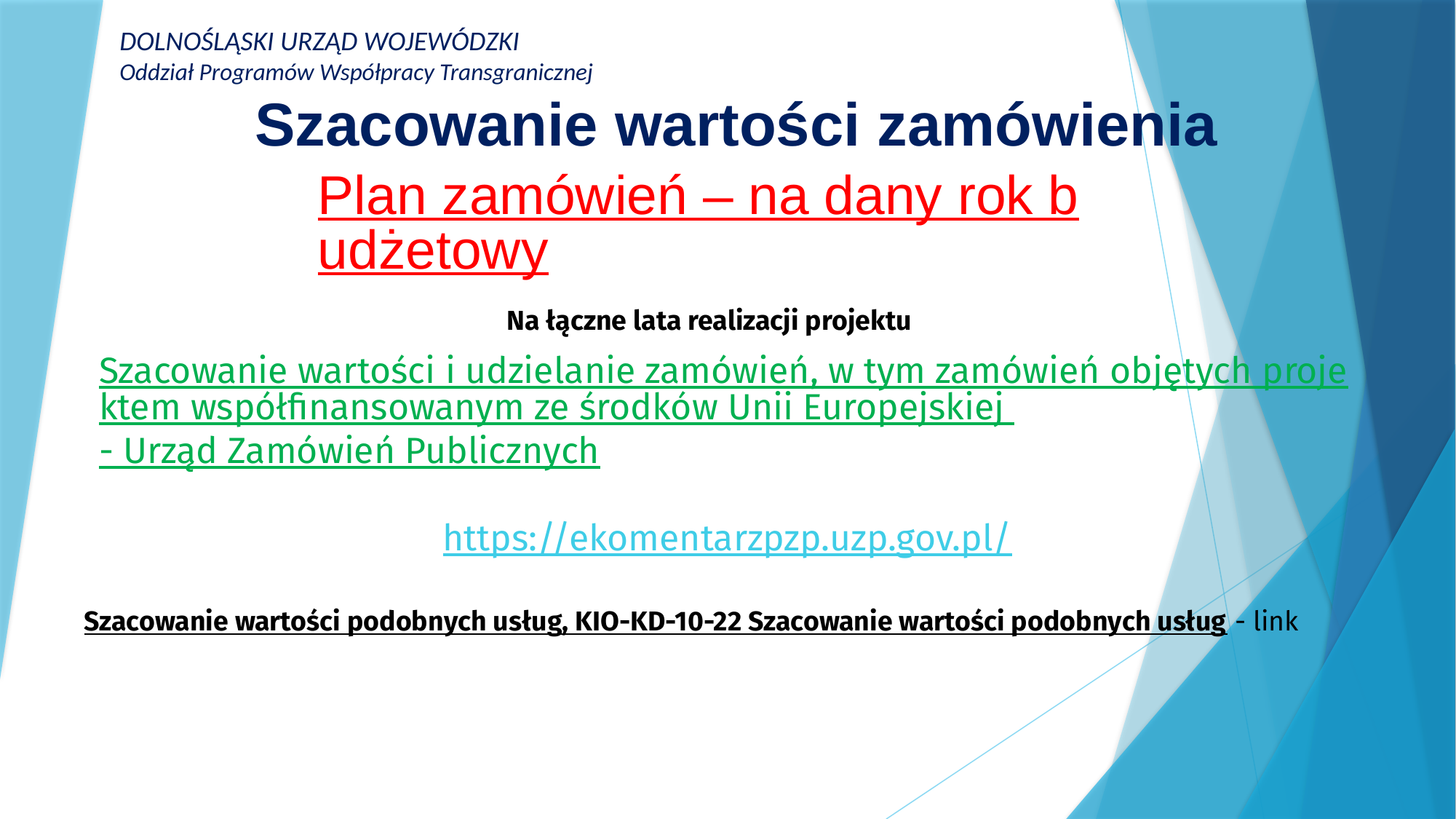

DOLNOŚLĄSKI URZĄD WOJEWÓDZKI
Oddział Programów Współpracy Transgranicznej
Szacowanie wartości zamówienia
Plan zamówień – na dany rok budżetowy
Na łączne lata realizacji projektu
Szacowanie wartości i udzielanie zamówień, w tym zamówień objętych projektem współfinansowanym ze środków Unii Europejskiej
- Urząd Zamówień Publicznych

https://ekomentarzpzp.uzp.gov.pl/

Szacowanie wartości podobnych usług, KIO-KD-10-22 Szacowanie wartości podobnych usług - link